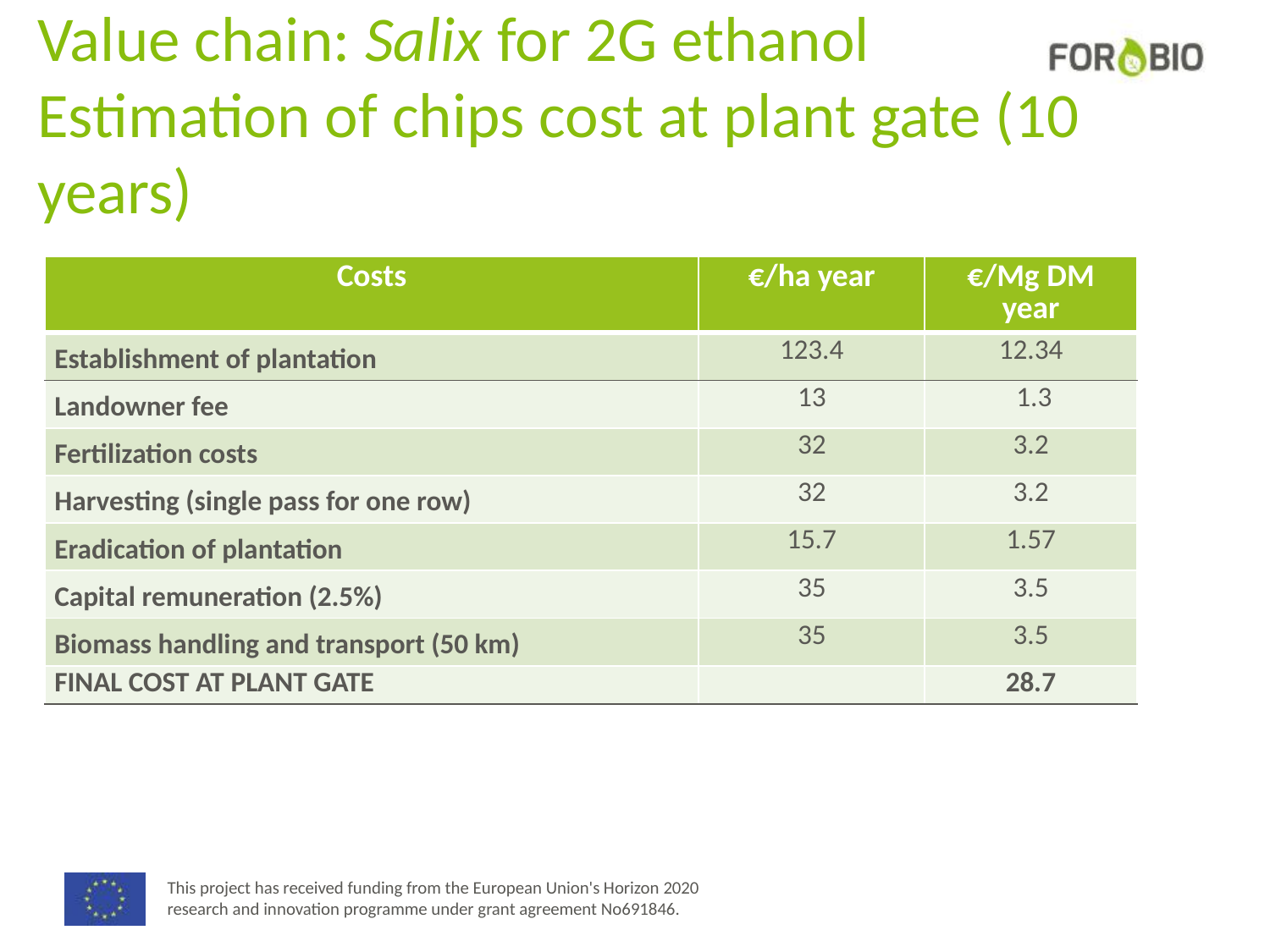

# Value chain: Salix for 2G ethanol Estimation of chips cost at plant gate (10 years)
| Costs | €/ha year | €/Mg DM year |
| --- | --- | --- |
| Establishment of plantation | 123.4 | 12.34 |
| Landowner fee | 13 | 1.3 |
| Fertilization costs | 32 | 3.2 |
| Harvesting (single pass for one row) | 32 | 3.2 |
| Eradication of plantation | 15.7 | 1.57 |
| Capital remuneration (2.5%) | 35 | 3.5 |
| Biomass handling and transport (50 km) | 35 | 3.5 |
| FINAL COST AT PLANT GATE |  | 28.7 |